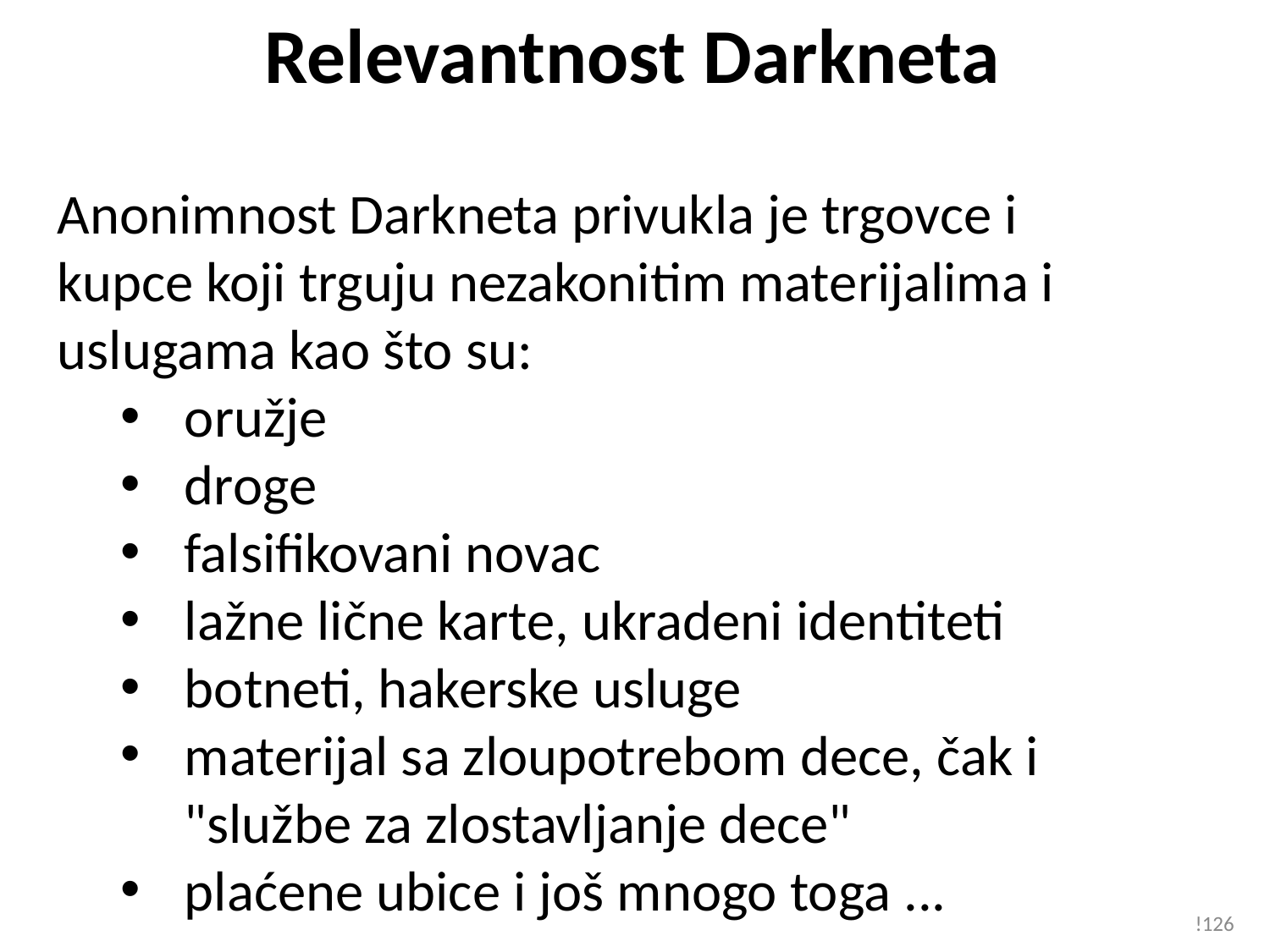

# Relevantnost Darkneta
Anonimnost Darkneta privukla je trgovce i kupce koji trguju nezakonitim materijalima i uslugama kao što su:
oružje
droge
falsifikovani novac
lažne lične karte, ukradeni identiteti
botneti, hakerske usluge
materijal sa zloupotrebom dece, čak i "službe za zlostavljanje dece"
plaćene ubice i još mnogo toga ...
!126